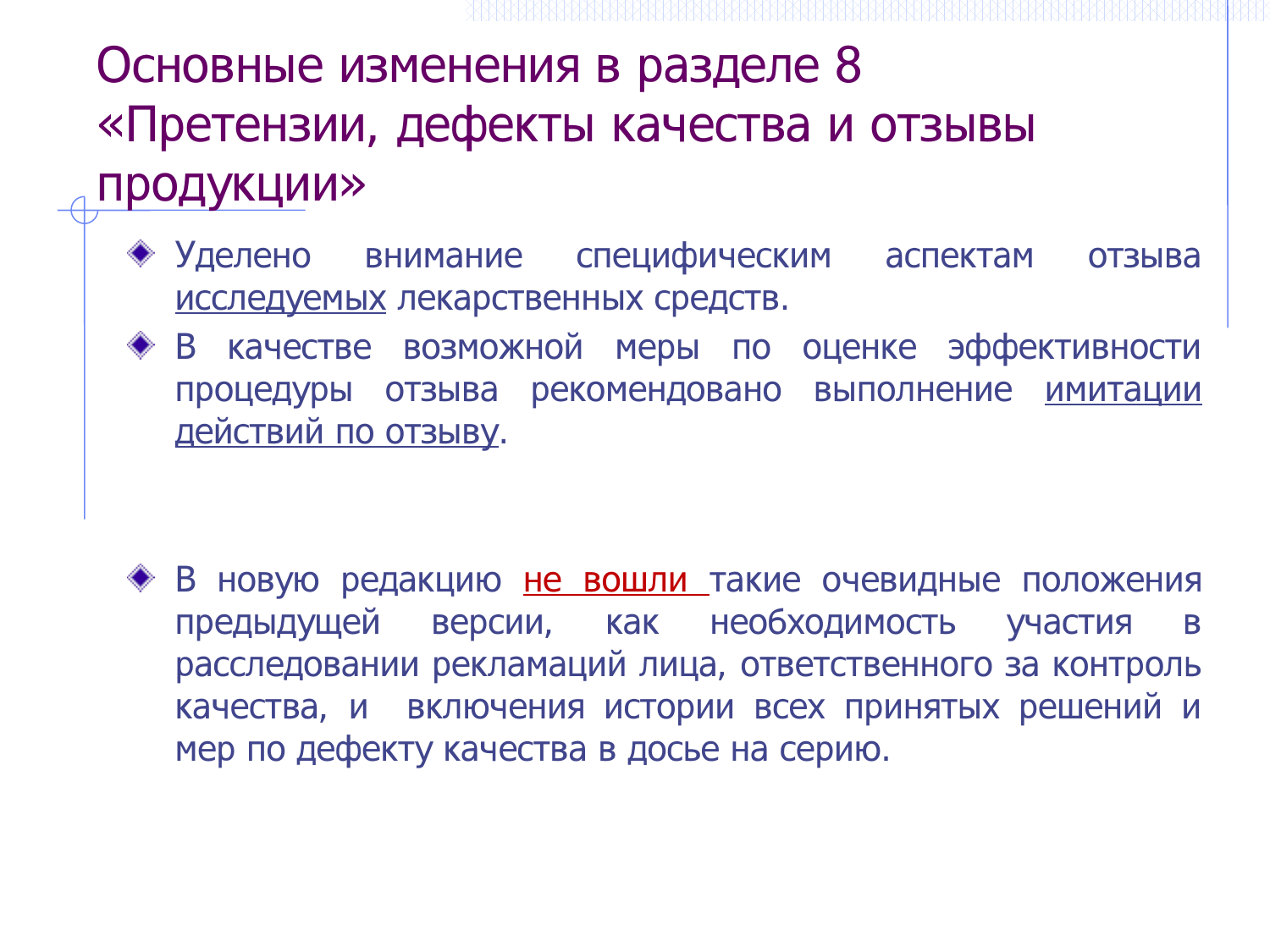

Основные изменения в разделе 8 «Претензии, дефекты качества и отзывы продукции»
Уделено внимание специфическим аспектам отзыва исследуемых лекарственных средств.
В качестве возможной меры по оценке эффективности процедуры отзыва рекомендовано выполнение имитации действий по отзыву.

В новую редакцию не вошли такие очевидные положения предыдущей версии, как необходимость участия в расследовании рекламаций лица, ответственного за контроль качества, и  включения истории всех принятых решений и мер по дефекту качества в досье на серию.